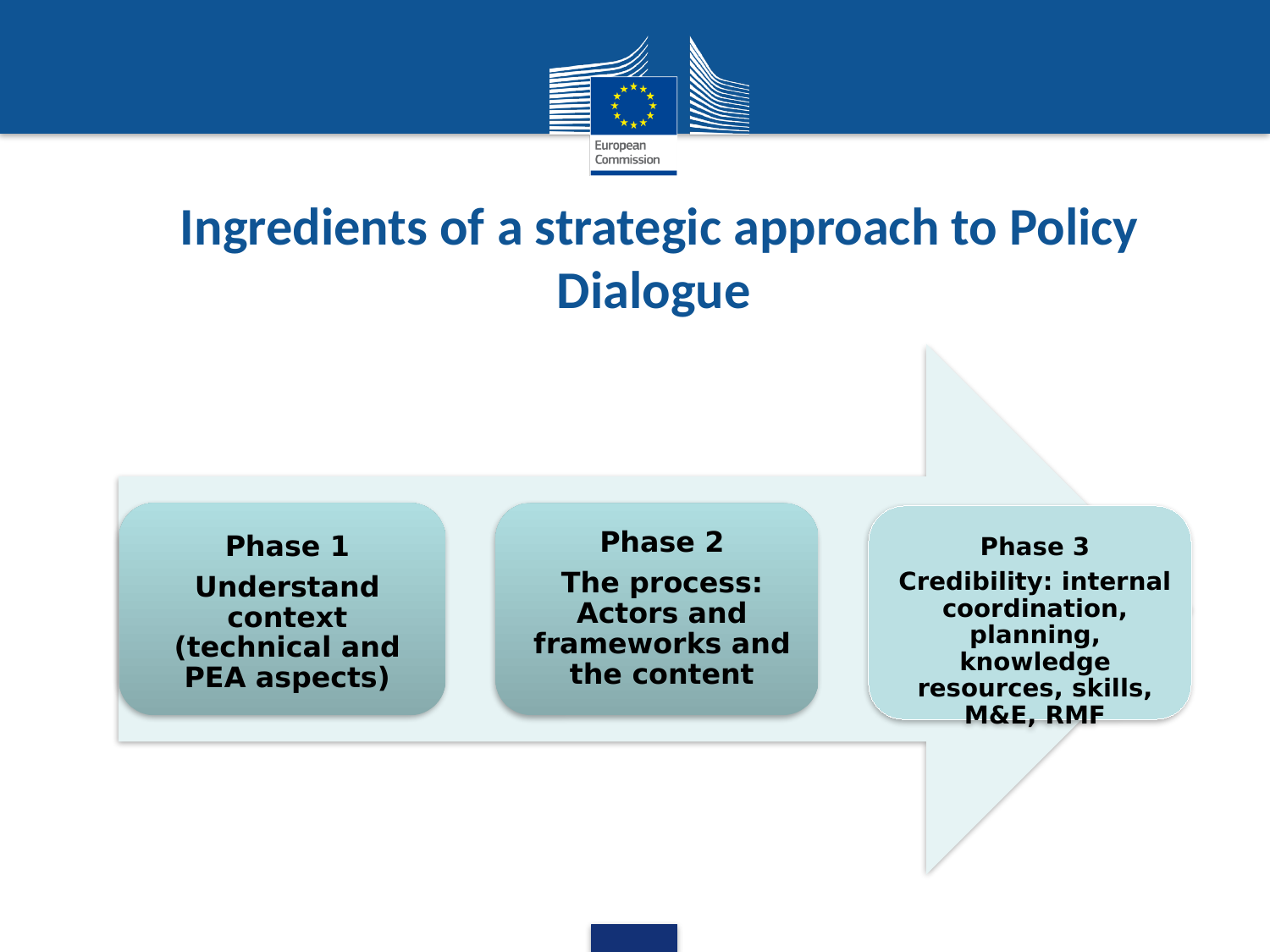

# Ingredients of a strategic approach to Policy Dialogue
Phase 1
Understand context (technical and PEA aspects)
Phase 2
The process: Actors and frameworks and the content
Phase 3
Credibility: internal coordination, planning, knowledge resources, skills, M&E, RMF